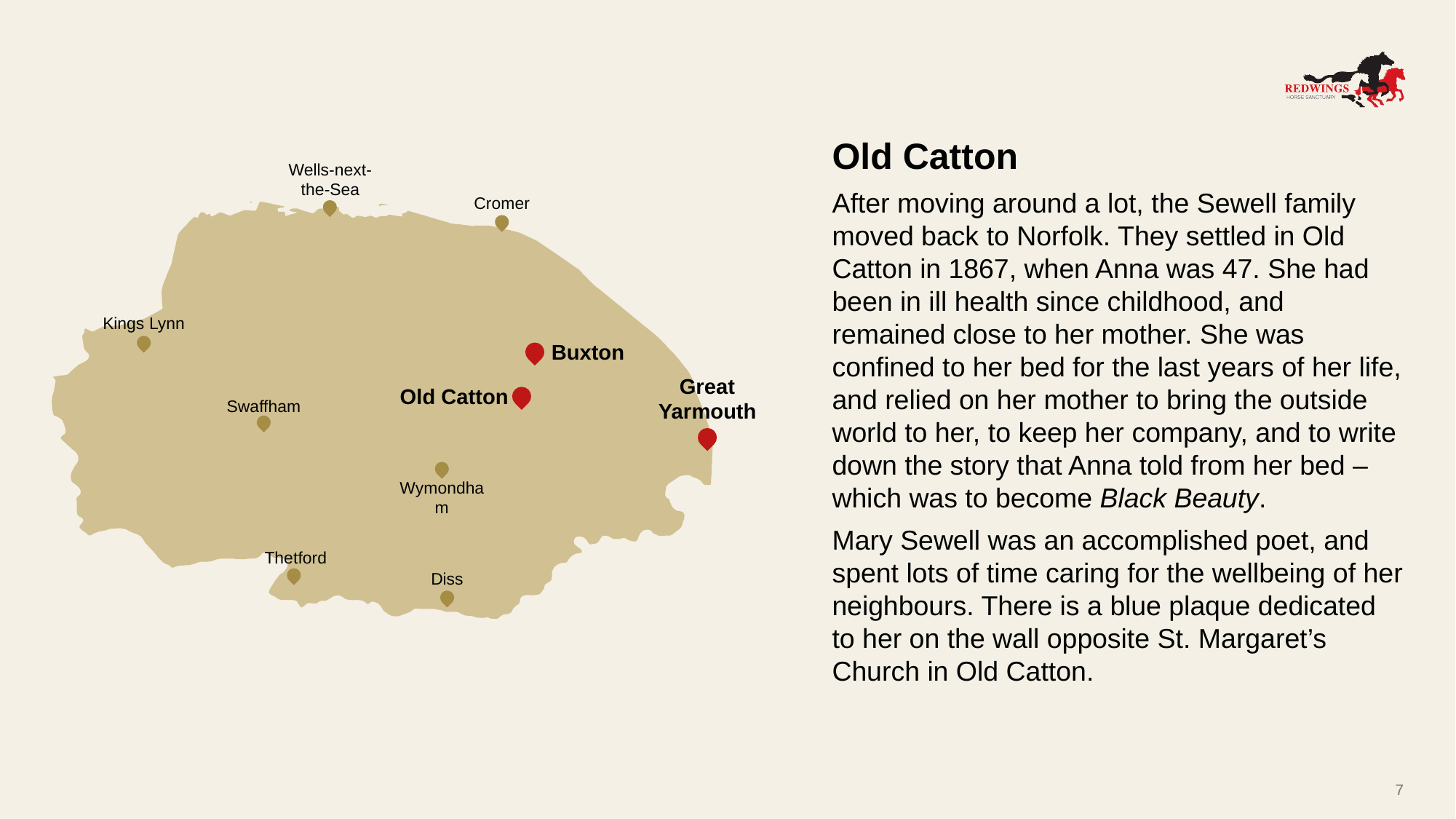

Old Catton
After moving around a lot, the Sewell family moved back to Norfolk. They settled in Old Catton in 1867, when Anna was 47. She had been in ill health since childhood, and remained close to her mother. She was confined to her bed for the last years of her life, and relied on her mother to bring the outside world to her, to keep her company, and to write down the story that Anna told from her bed – which was to become Black Beauty.
Mary Sewell was an accomplished poet, and spent lots of time caring for the wellbeing of her neighbours. There is a blue plaque dedicated to her on the wall opposite St. Margaret’s Church in Old Catton.
Wells-next-the-Sea

Cromer

Kings Lynn

Buxton

Great Yarmouth
Old Catton

Swaffham

Wymondham
Thetford

Diss

7